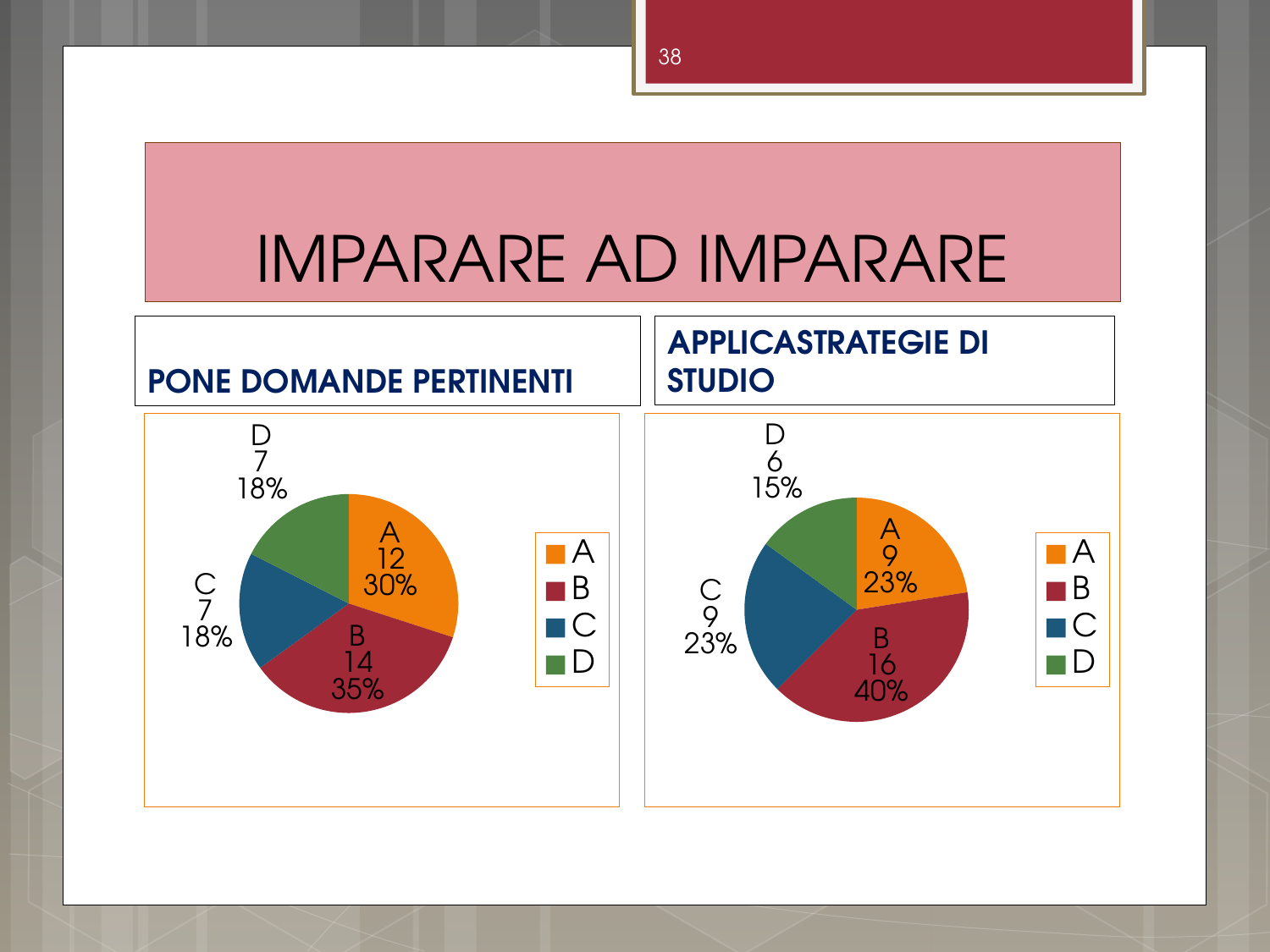

38
# IMPARARE AD IMPARARE
PONE DOMANDE PERTINENTI
APPLICASTRATEGIE DI STUDIO

### Chart

| Category | Vendite |
|---|---|
| A | 12.0 |
| B | 14.0 |
| C | 7.0 |
| D | 7.0 |

### Chart

| Category | Vendite |
|---|---|
| A | 9.0 |
| B | 16.0 |
| C | 9.0 |
| D | 6.0 |